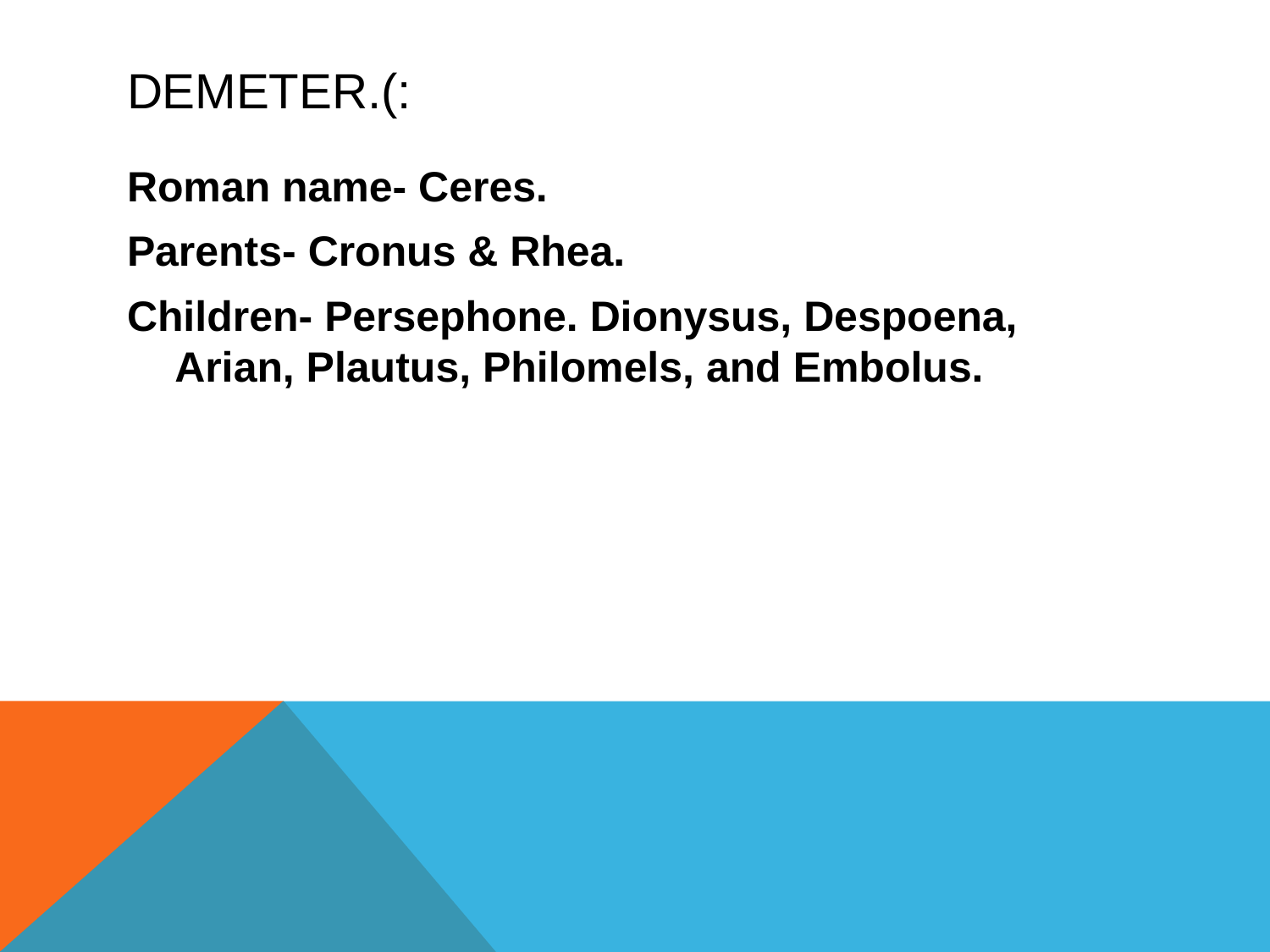

# Demeter.(:
Roman name- Ceres.
Parents- Cronus & Rhea.
Children- Persephone. Dionysus, Despoena, Arian, Plautus, Philomels, and Embolus.